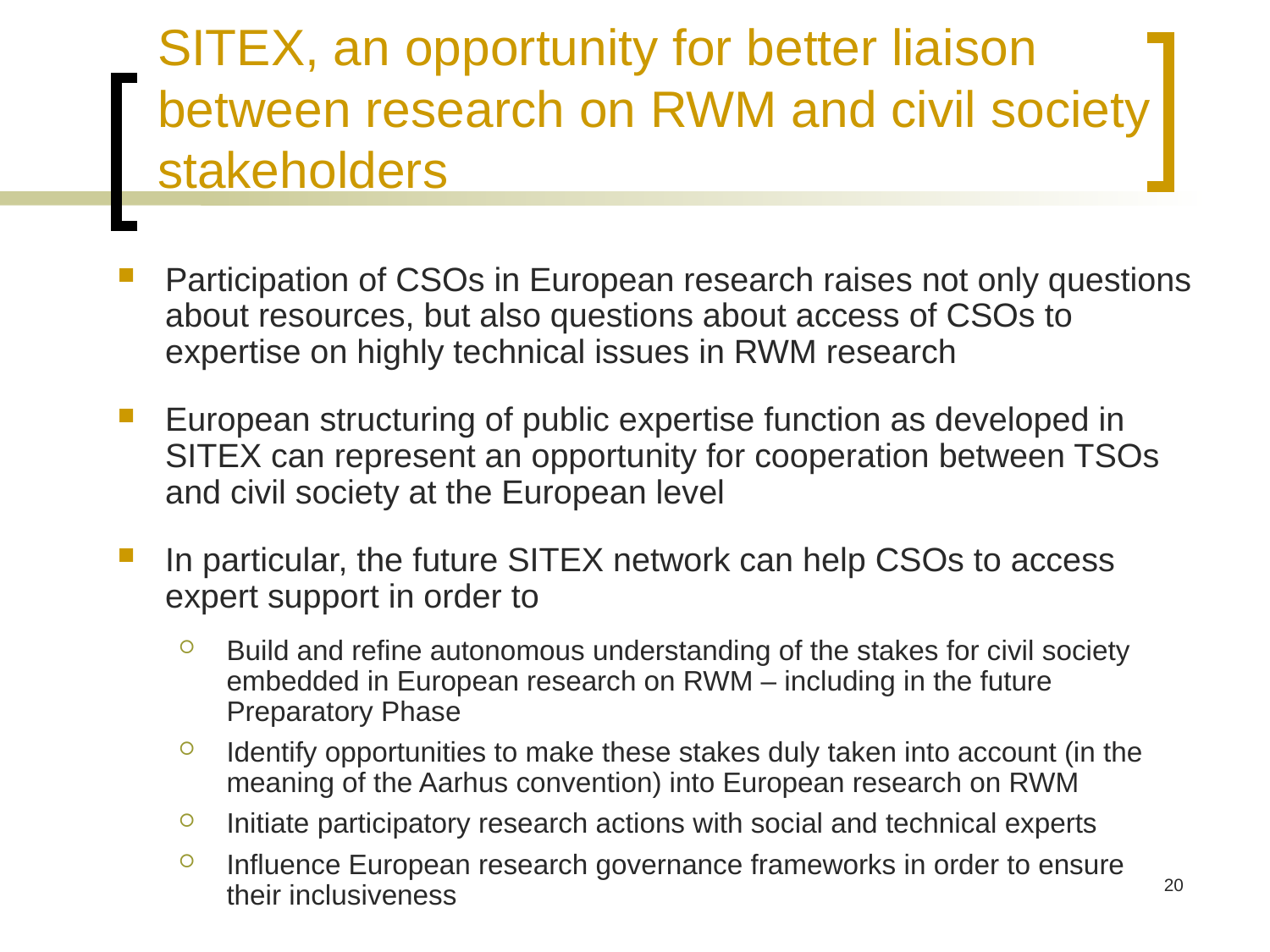

SITEX, an opportunity for better liaison between research on RWM and civil society stakeholders
Participation of CSOs in European research raises not only questions about resources, but also questions about access of CSOs to expertise on highly technical issues in RWM research
European structuring of public expertise function as developed in SITEX can represent an opportunity for cooperation between TSOs and civil society at the European level
In particular, the future SITEX network can help CSOs to access expert support in order to
Build and refine autonomous understanding of the stakes for civil society embedded in European research on RWM – including in the future Preparatory Phase
Identify opportunities to make these stakes duly taken into account (in the meaning of the Aarhus convention) into European research on RWM
Initiate participatory research actions with social and technical experts
Influence European research governance frameworks in order to ensure   their inclusiveness
20